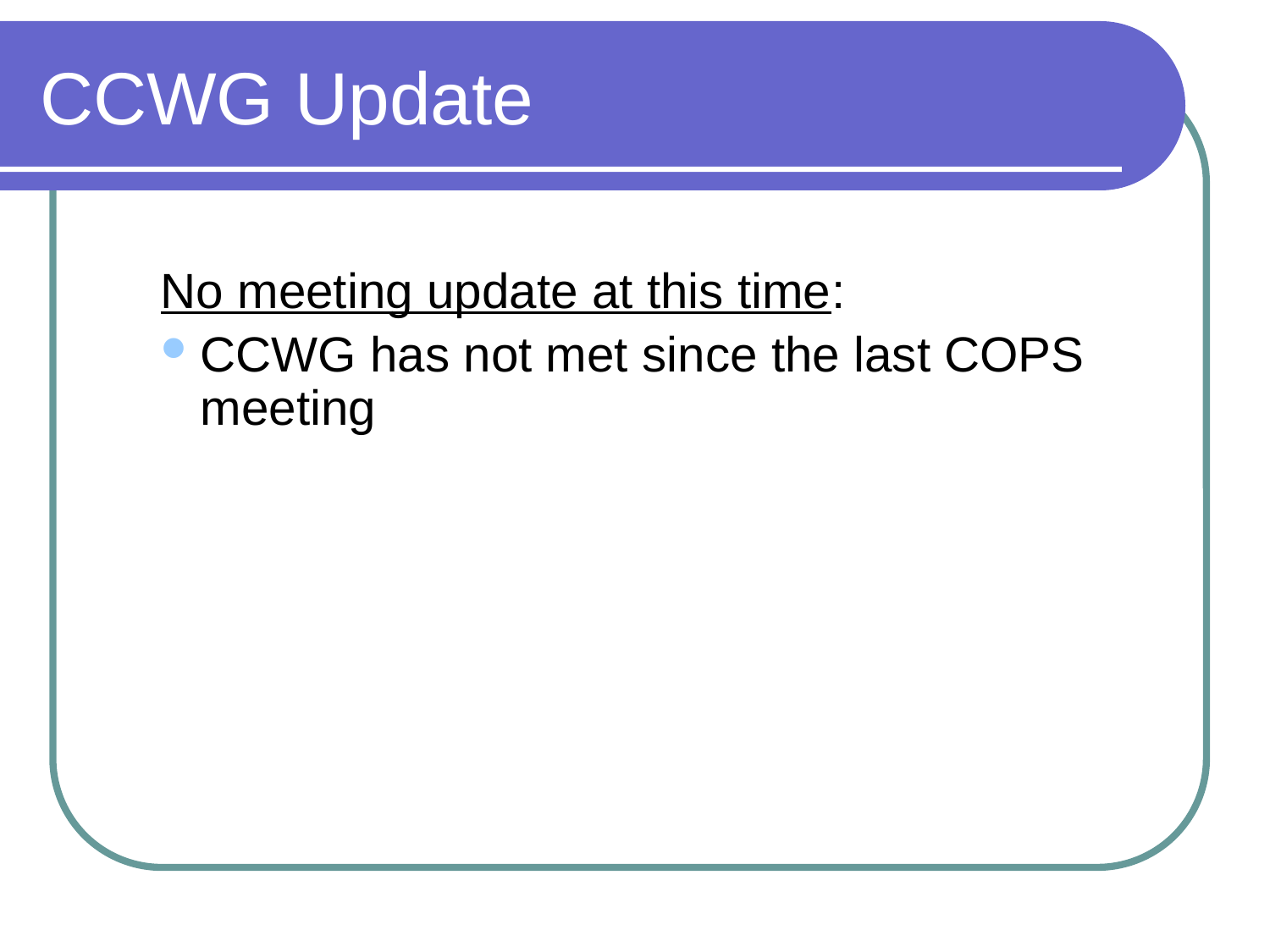

# CCWG Update

No meeting update at this time:
CCWG has not met since the last COPS meeting